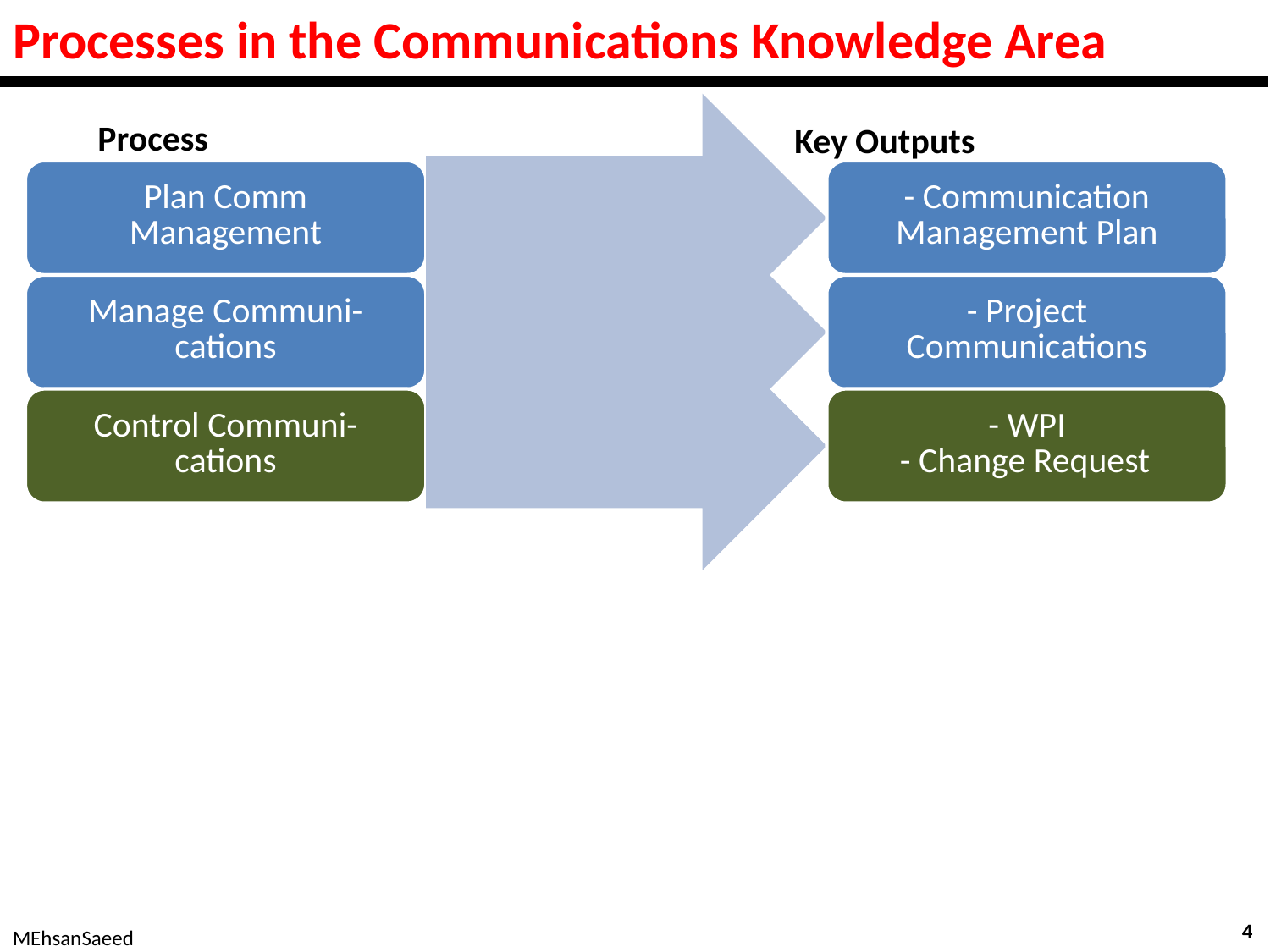

# Processes in the Communications Knowledge Area
Process
Key Outputs
Plan Comm Management
- Communication Management Plan
Manage Communi-cations
- Project Communications
Control Communi-cations
- WPI
- Change Request
4
MEhsanSaeed